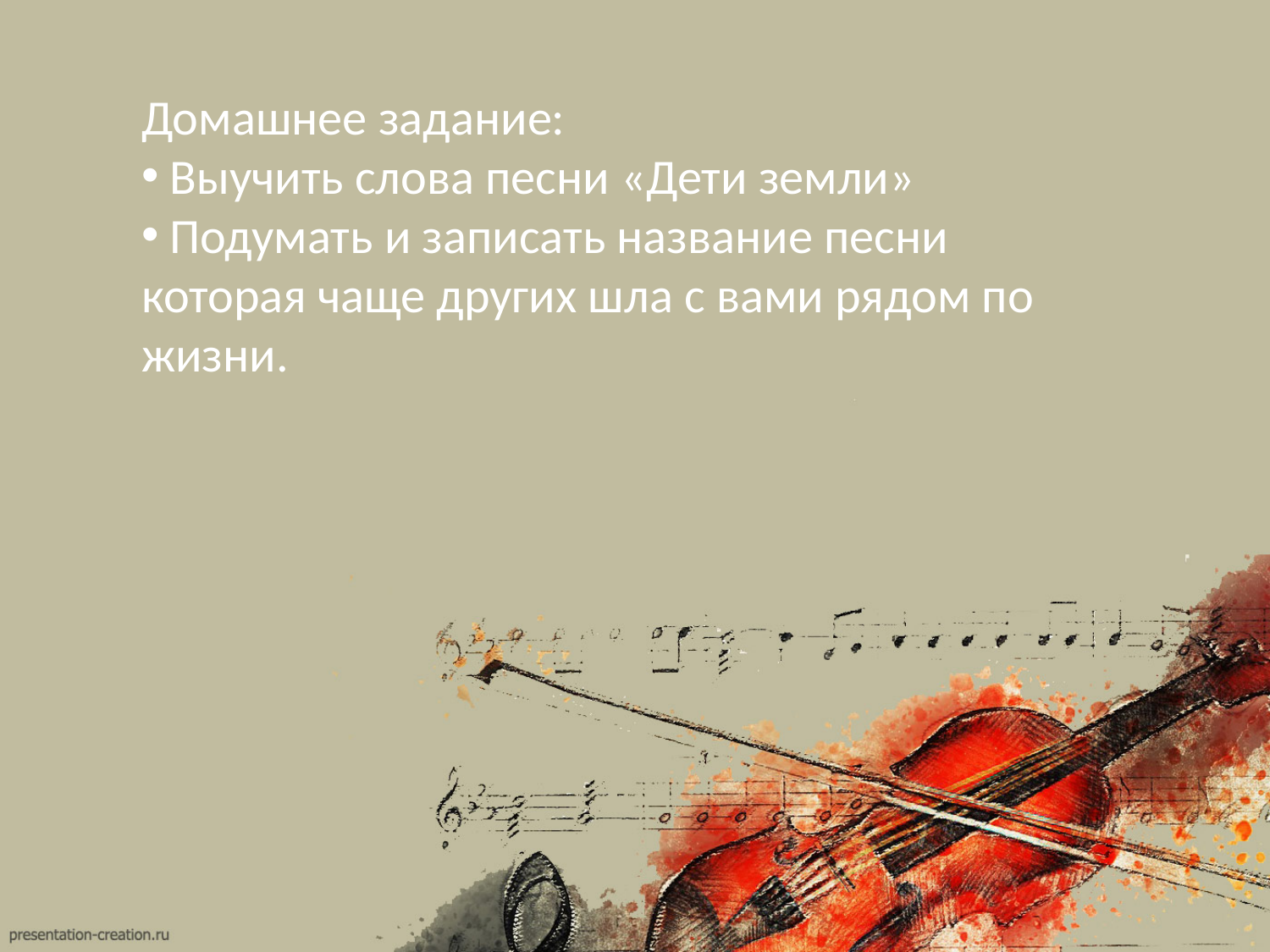

Домашнее задание:
 Выучить слова песни «Дети земли»
 Подумать и записать название песни которая чаще других шла с вами рядом по жизни.